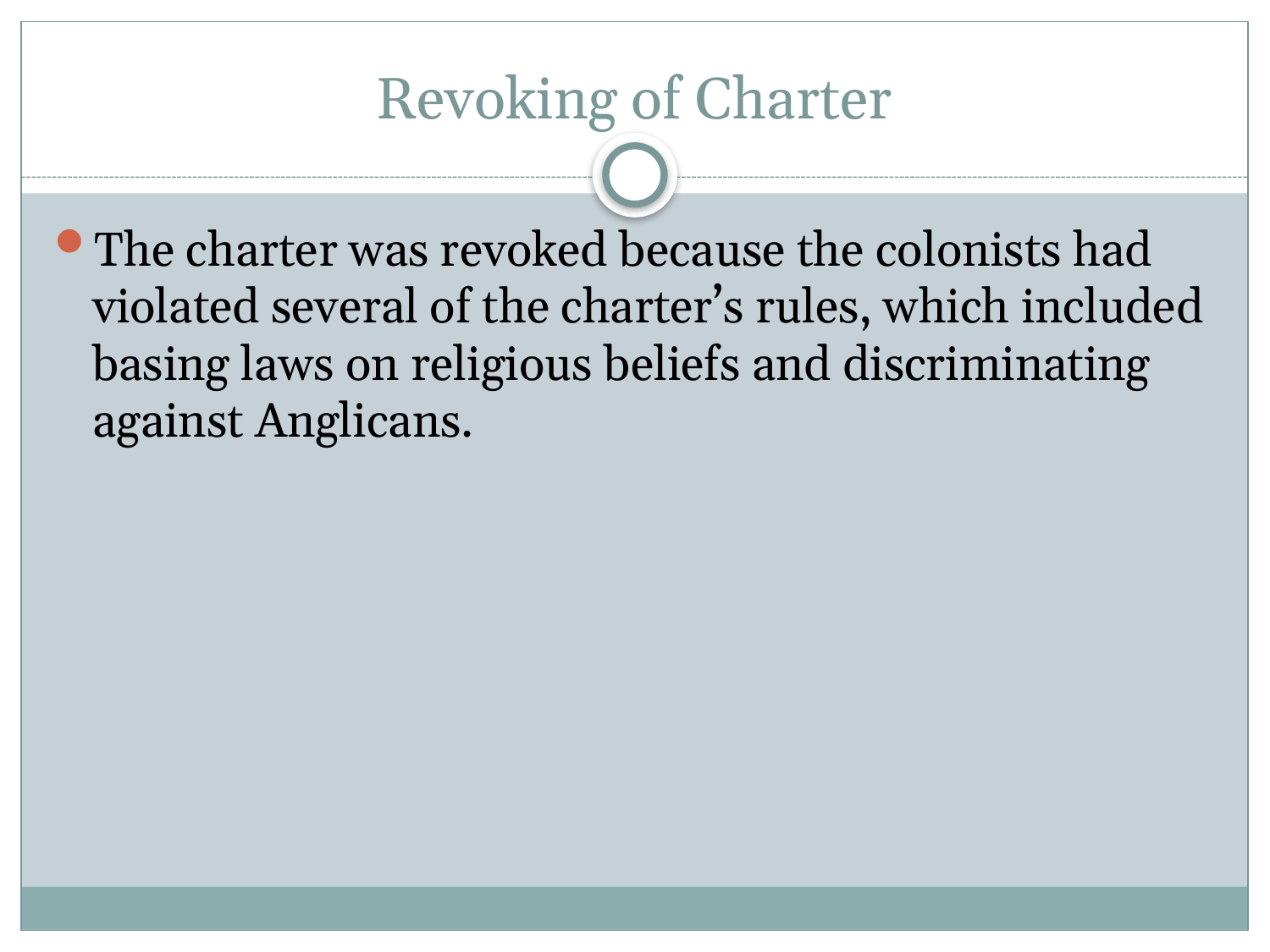

# Revoking of Charter
The charter was revoked because the colonists had violated several of the charter’s rules, which included basing laws on religious beliefs and discriminating against Anglicans.